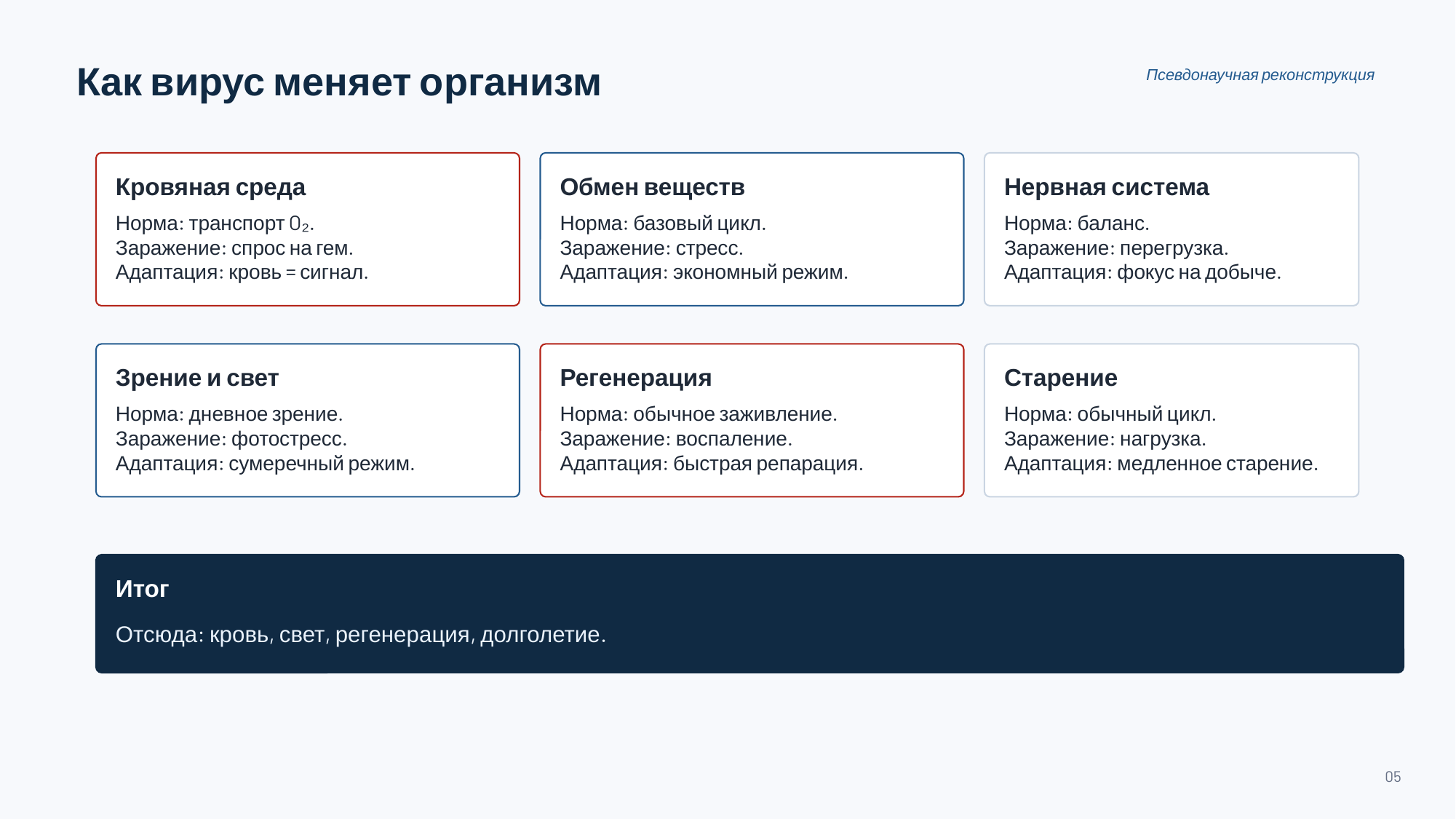

Как вирус меняет организм
Псевдонаучная реконструкция

Кровяная среда
Обмен веществ
Нервная система
Норма: транспорт O₂.
Заражение: спрос на гем.
Адаптация: кровь = сигнал.
Норма: базовый цикл.
Заражение: стресс.
Адаптация: экономный режим.
Норма: баланс.
Заражение: перегрузка.
Адаптация: фокус на добыче.

Зрение и свет
Регенерация
Старение
Норма: дневное зрение.
Заражение: фотостресс.
Адаптация: сумеречный режим.
Норма: обычное заживление.
Заражение: воспаление.
Адаптация: быстрая репарация.
Норма: обычный цикл.
Заражение: нагрузка.
Адаптация: медленное старение.

Итог
Отсюда: кровь, свет, регенерация, долголетие.
05